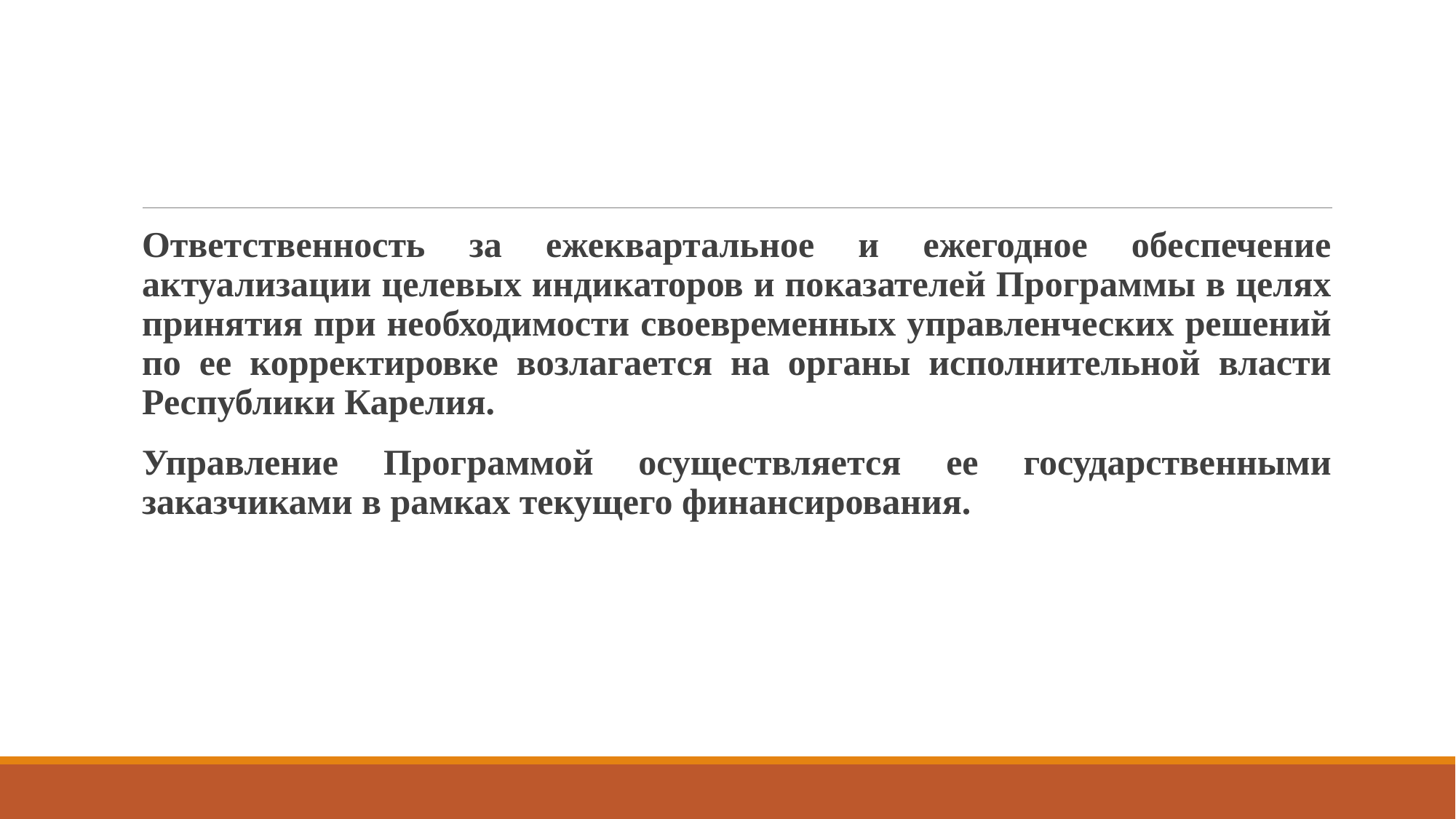

Ответственность за ежеквартальное и ежегодное обеспечение актуализации целевых индикаторов и показателей Программы в целях принятия при необходимости своевременных управленческих решений по ее корректировке возлагается на органы исполнительной власти Республики Карелия.
Управление Программой осуществляется ее государственными заказчиками в рамках текущего финансирования.